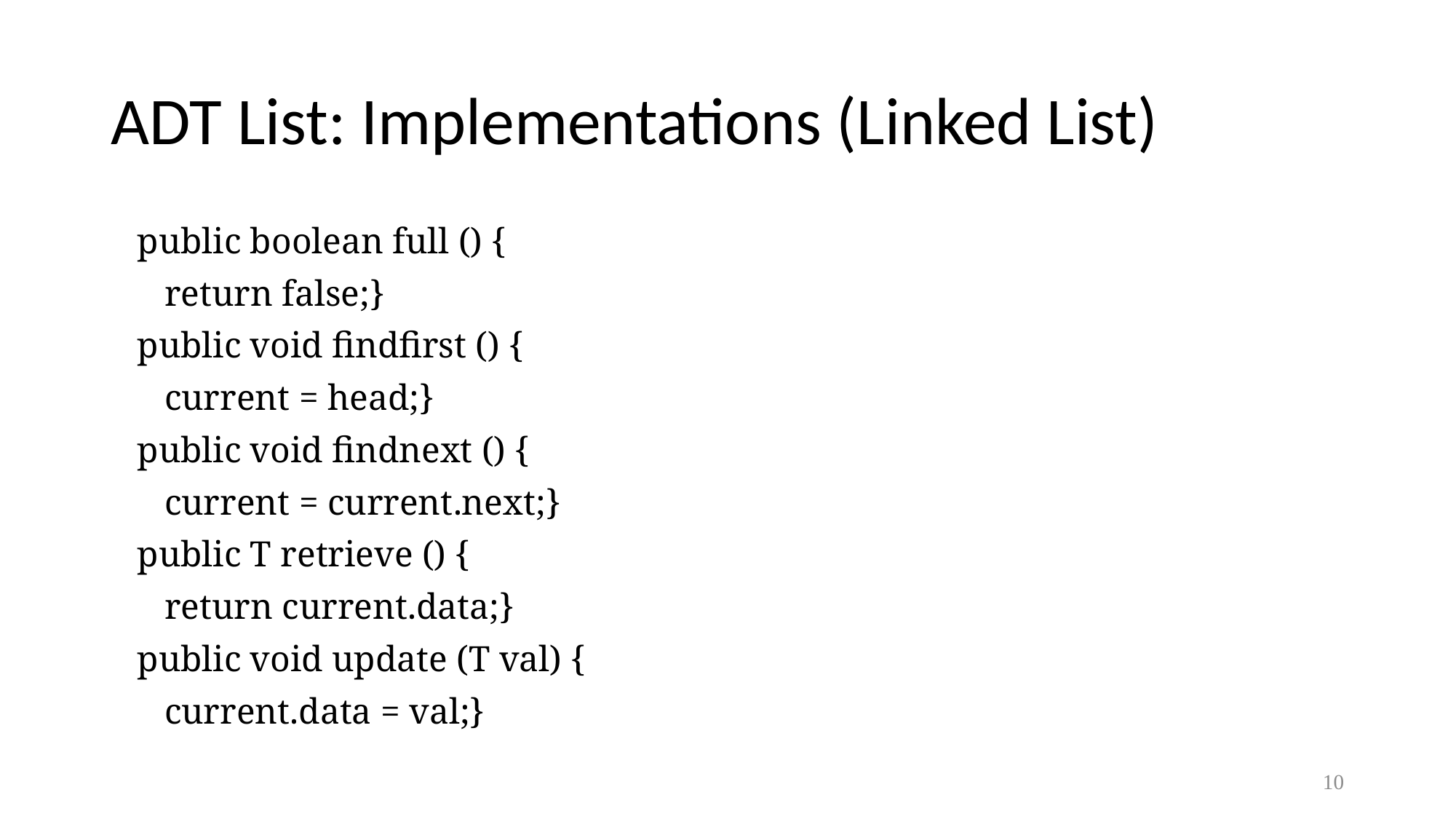

# ADT List: Implementations (Linked List)
	public boolean full () {
	   return false;}
	public void findfirst () {
	   current = head;}
	public void findnext () {
	   current = current.next;}
	public T retrieve () {
	   return current.data;}
	public void update (T val) {
	   current.data = val;}
10